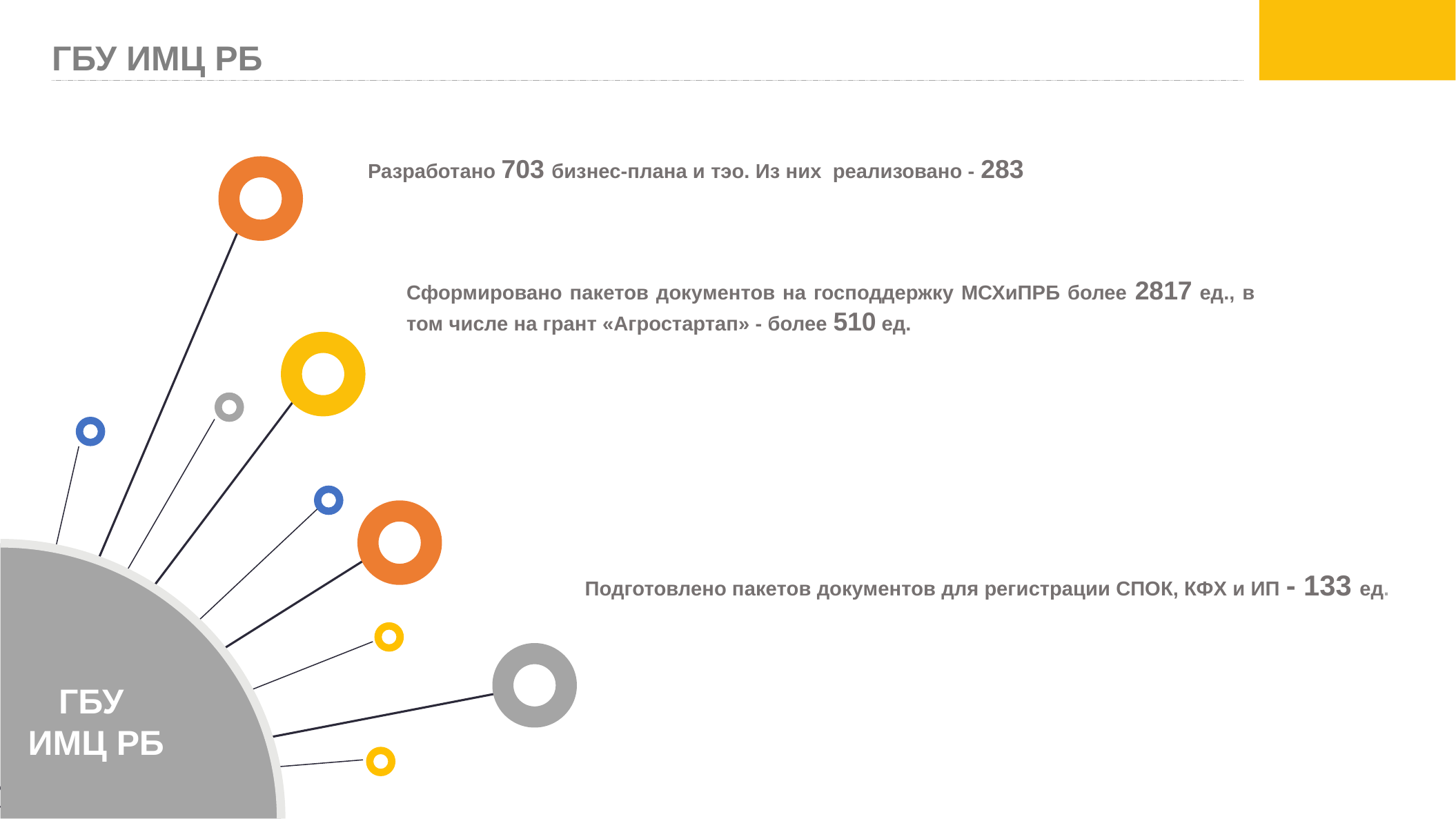

ГБУ ИМЦ РБ
Разработано 703 бизнес-плана и тэо. Из них  реализовано - 283

Сформировано пакетов документов на господдержку МСХиПРБ более 2817 ед., в том числе на грант «Агростартап» - более 510 ед.

ГБУ
ИМЦ РБ
Подготовлено пакетов документов для регистрации СПОК, КФХ и ИП - 133 ед.